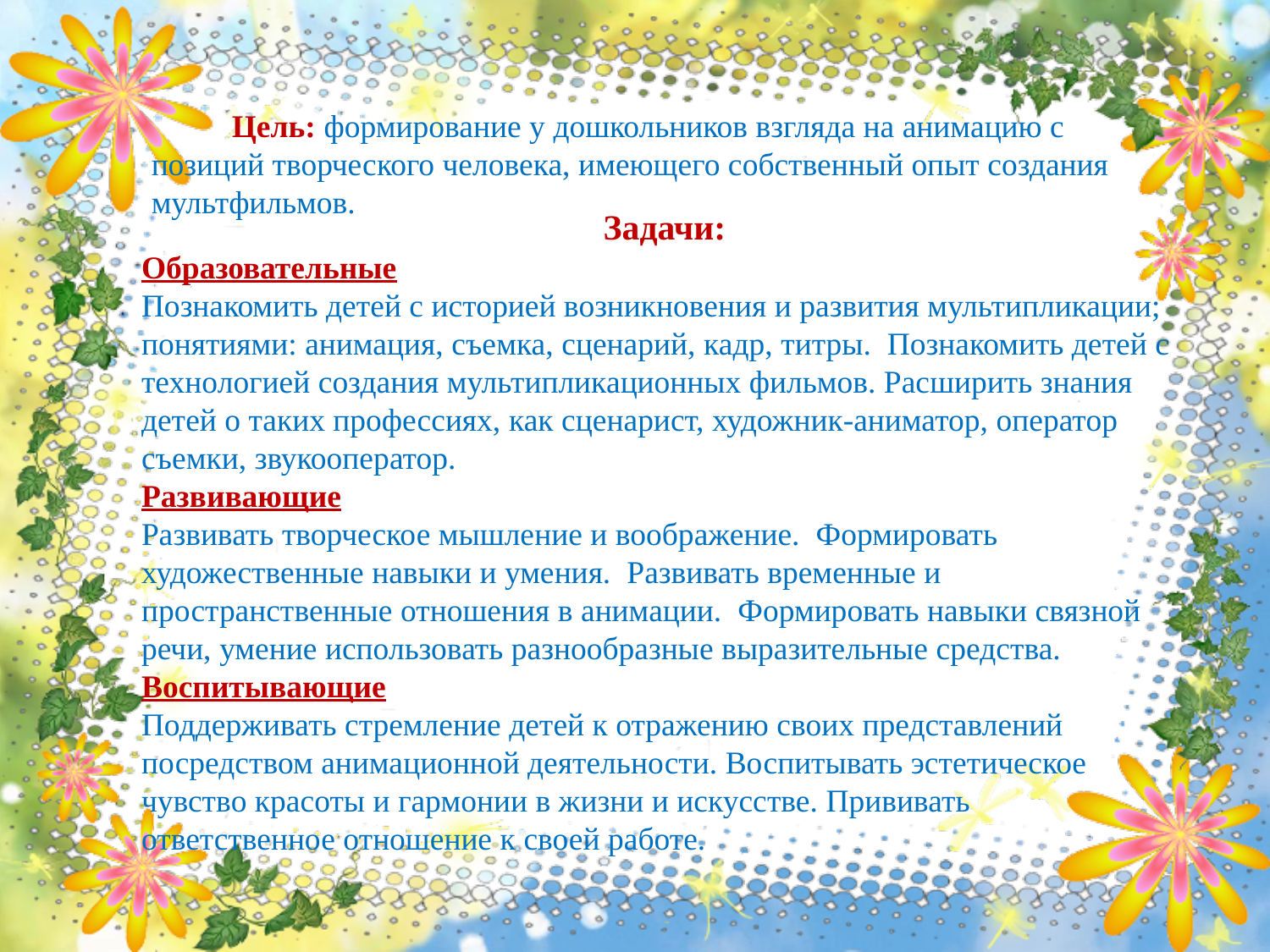

Цель: формирование у дошкольников взгляда на анимацию с позиций творческого человека, имеющего собственный опыт создания мультфильмов.

Задачи:
Образовательные
Познакомить детей с историей возникновения и развития мультипликации; понятиями: анимация, съемка, сценарий, кадр, титры.  Познакомить детей с технологией создания мультипликационных фильмов. Расширить знания детей о таких профессиях, как сценарист, художник-аниматор, оператор съемки, звукооператор.
Развивающие
Развивать творческое мышление и воображение.  Формировать художественные навыки и умения.  Развивать временные и пространственные отношения в анимации.  Формировать навыки связной речи, умение использовать разнообразные выразительные средства.
Воспитывающие
Поддерживать стремление детей к отражению своих представлений посредством анимационной деятельности. Воспитывать эстетическое чувство красоты и гармонии в жизни и искусстве. Прививать
ответственное отношение к своей работе.